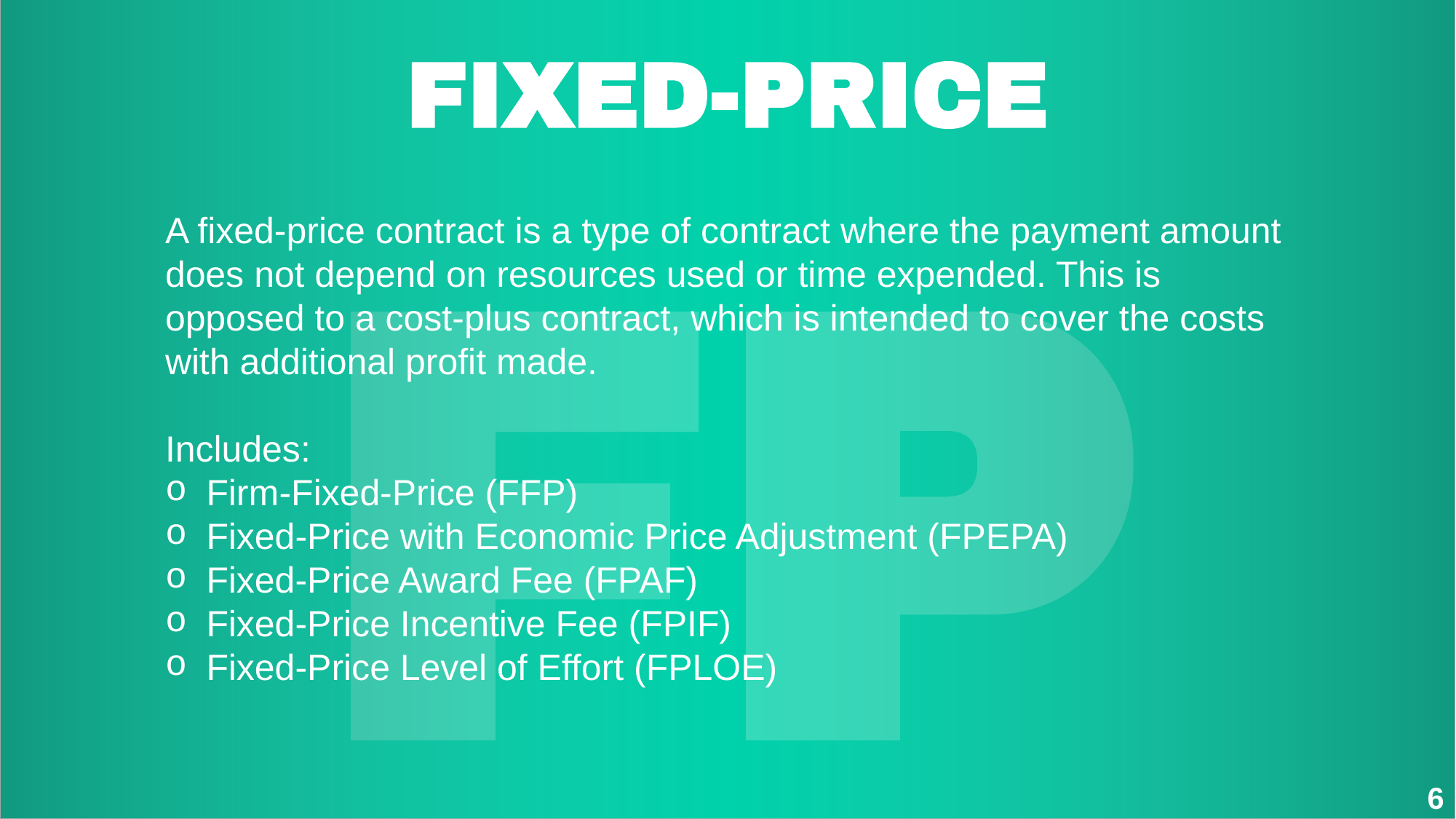

FIXED-PRICE
FP
A fixed-price contract is a type of contract where the payment amount does not depend on resources used or time expended. This is opposed to a cost-plus contract, which is intended to cover the costs with additional profit made.

Includes:
Firm-Fixed-Price (FFP)
Fixed-Price with Economic Price Adjustment (FPEPA)
Fixed-Price Award Fee (FPAF)
Fixed-Price Incentive Fee (FPIF)
Fixed-Price Level of Effort (FPLOE)

6